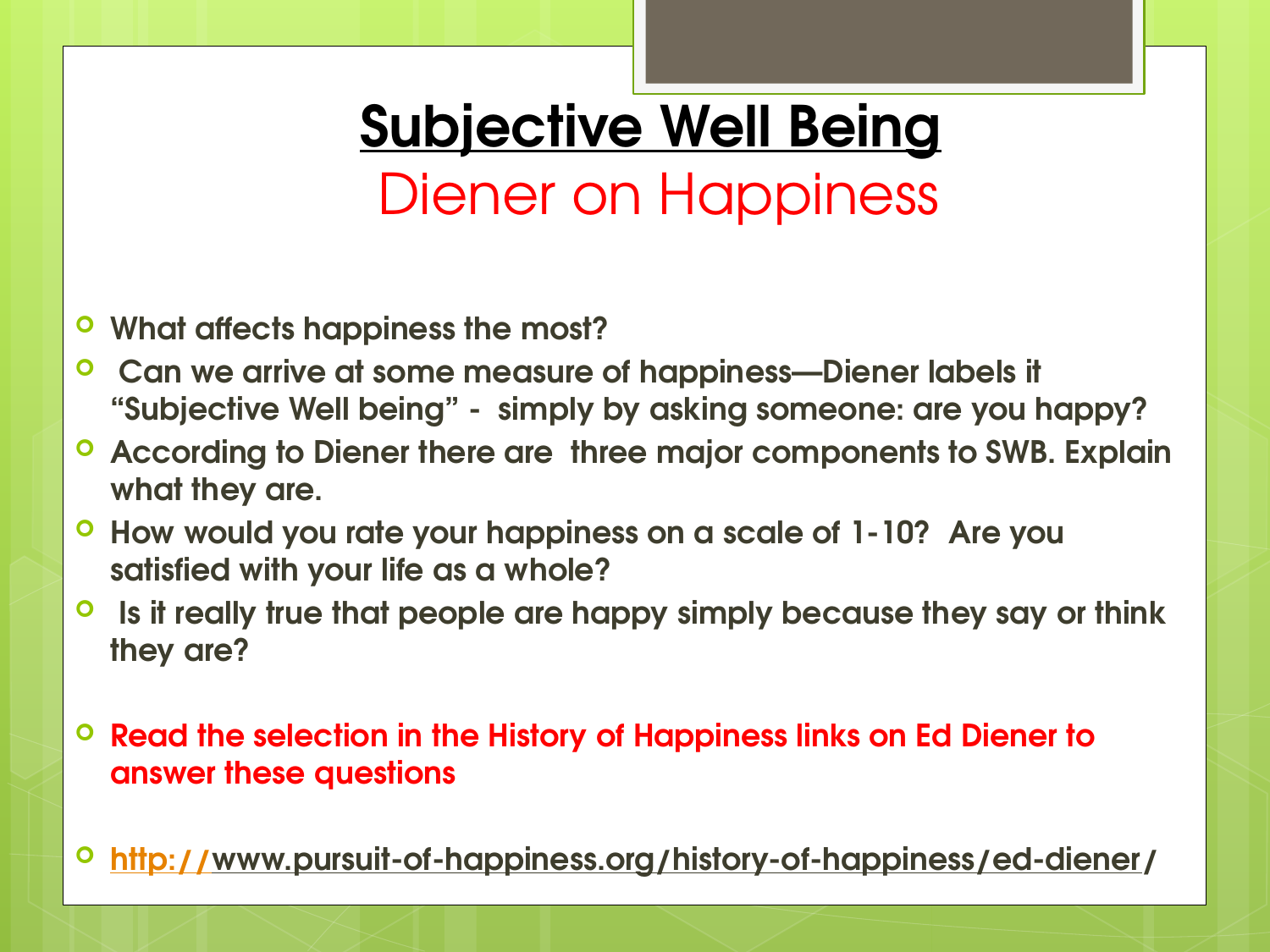

Subjective Well Being
 Diener on Happiness
#

What affects happiness the most?
 Can we arrive at some measure of happiness—Diener labels it “Subjective Well being” -  simply by asking someone: are you happy?
According to Diener there are  three major components to SWB. Explain what they are.
How would you rate your happiness on a scale of 1-10?  Are you satisfied with your life as a whole?
 Is it really true that people are happy simply because they say or think they are?

Read the selection in the History of Happiness links on Ed Diener to answer these questions

http://www.pursuit-of-happiness.org/history-of-happiness/ed-diener/